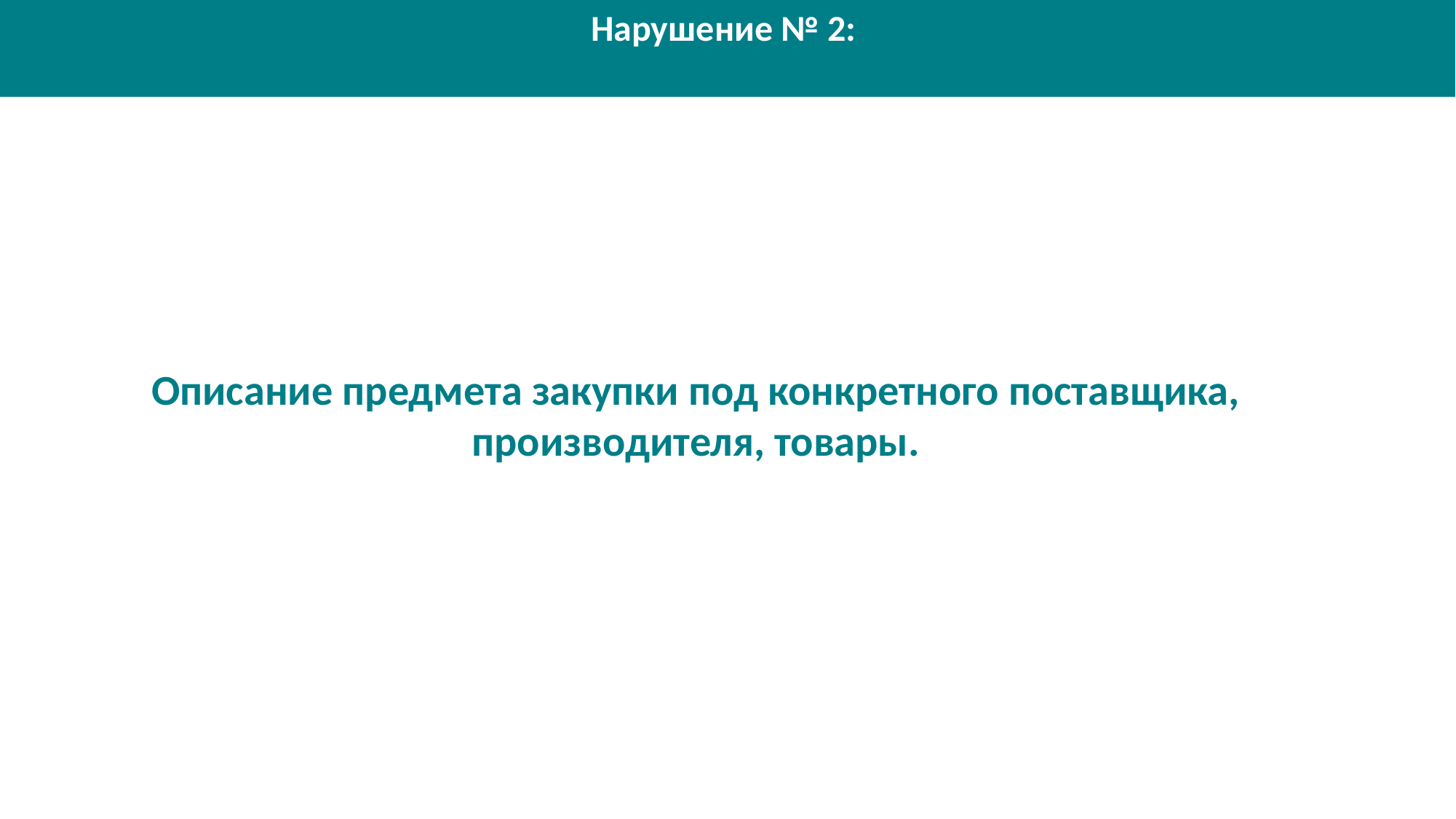

Нарушение № 2:

Описание предмета закупки под конкретного поставщика, производителя, товары.